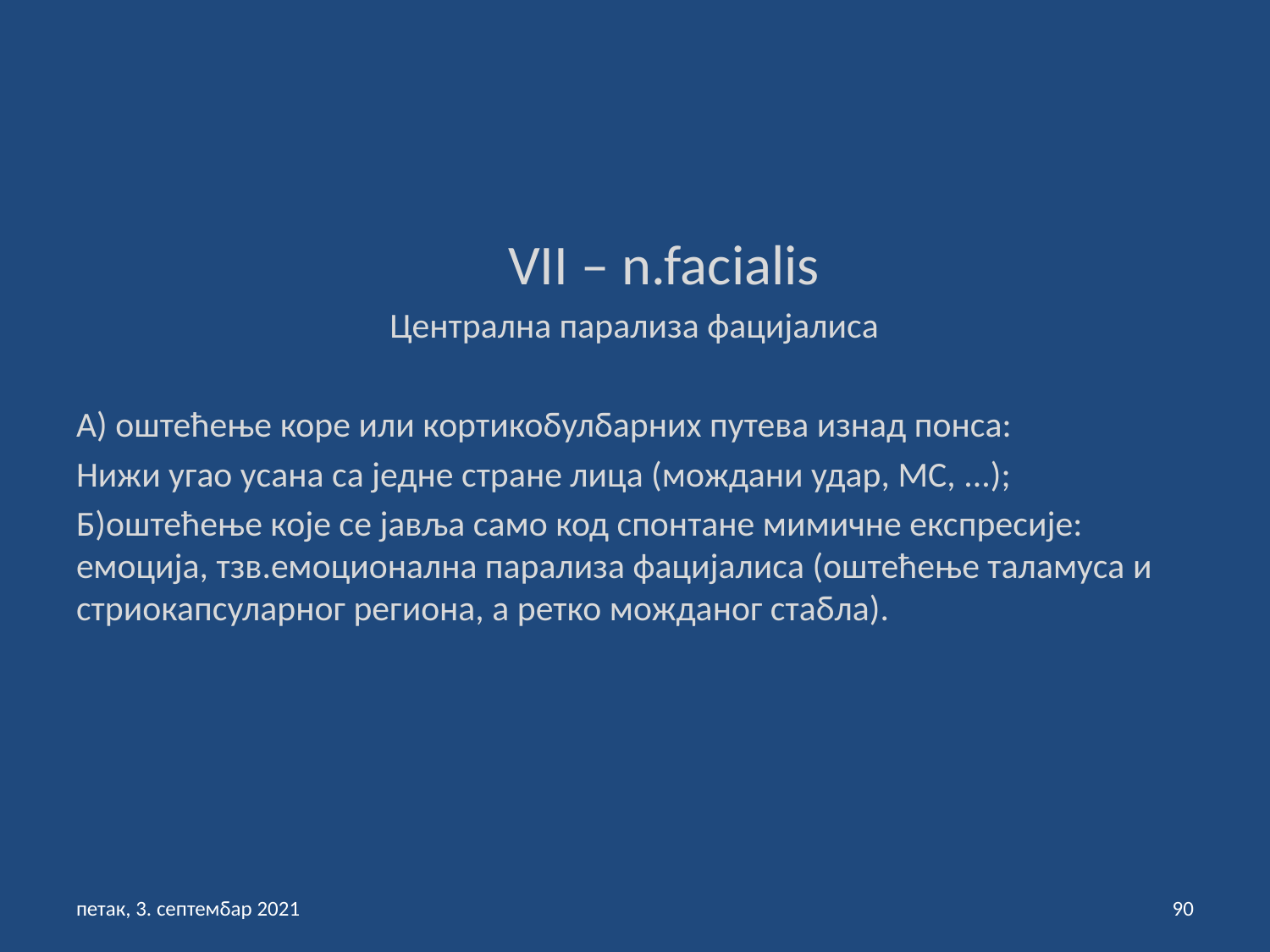

VII – n.facialis
                                       Централна парализа фацијалиса

А) оштећење коре или кортикобулбарних путева изнад понса:
Нижи угао усана са једне стране лица (мождани удар, МС, ...);
Б)оштећење које се јавља само код спонтане мимичне експресије: емоција, тзв.емоционална парализа фацијалиса (оштећење таламуса и стриокапсуларног региона, а ретко можданог стабла).

петак, 3. септембар 2021
90